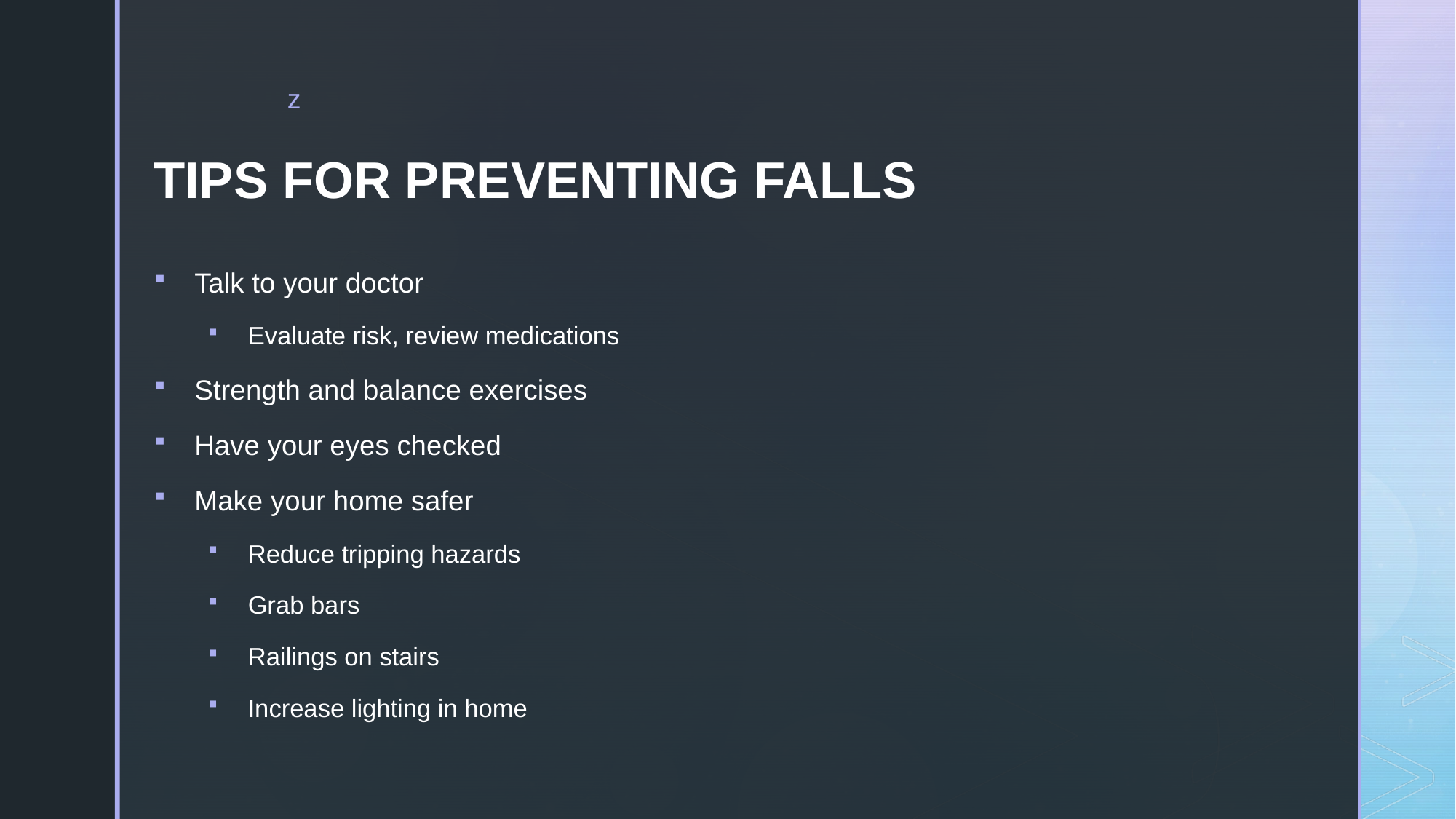

# TIPS FOR PREVENTING FALLS
Talk to your doctor
Evaluate risk, review medications
Strength and balance exercises
Have your eyes checked
Make your home safer
Reduce tripping hazards
Grab bars
Railings on stairs
Increase lighting in home